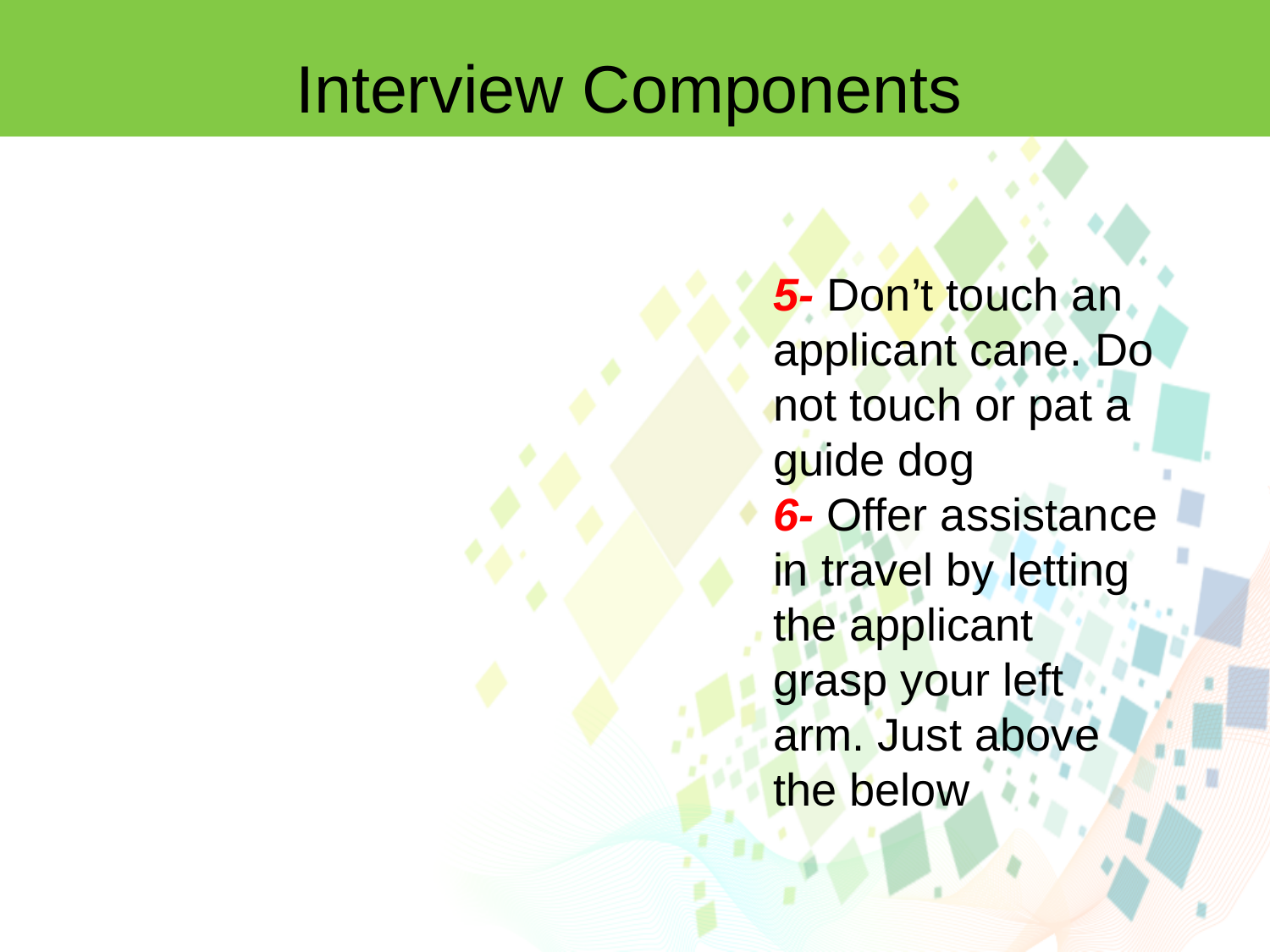

Interview Components
5- Don’t touch an applicant cane. Do not touch or pat a guide dog
6- Offer assistance in travel by letting the applicant grasp your left arm. Just above the below